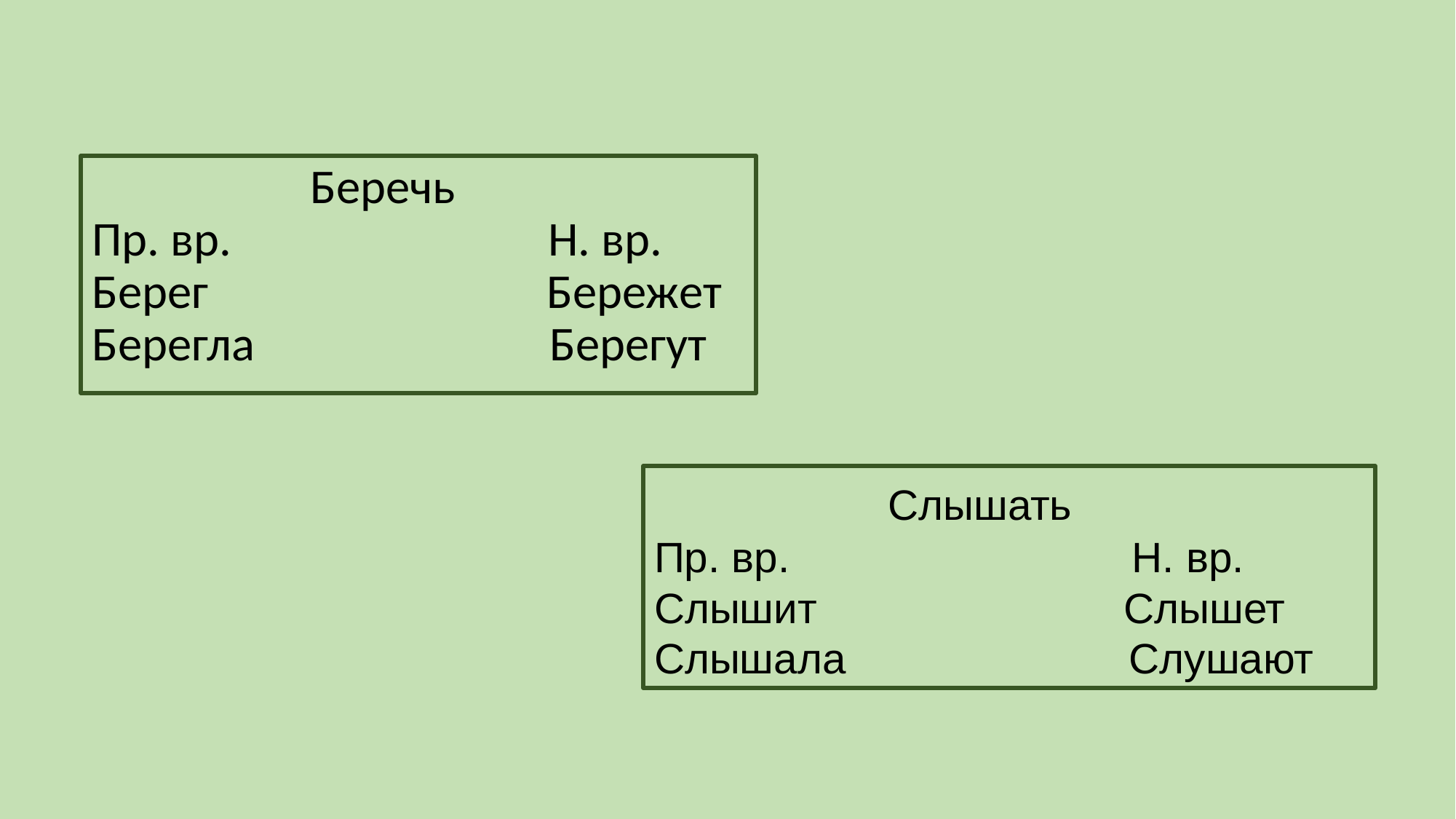

Беречь
Пр. вр.                             Н. вр.
Берег                               Бережет
Берегла                           Берегут
                  Слышать
Пр. вр.                             Н. вр.
Слышит                          Слышет
Слышала                        Слушают